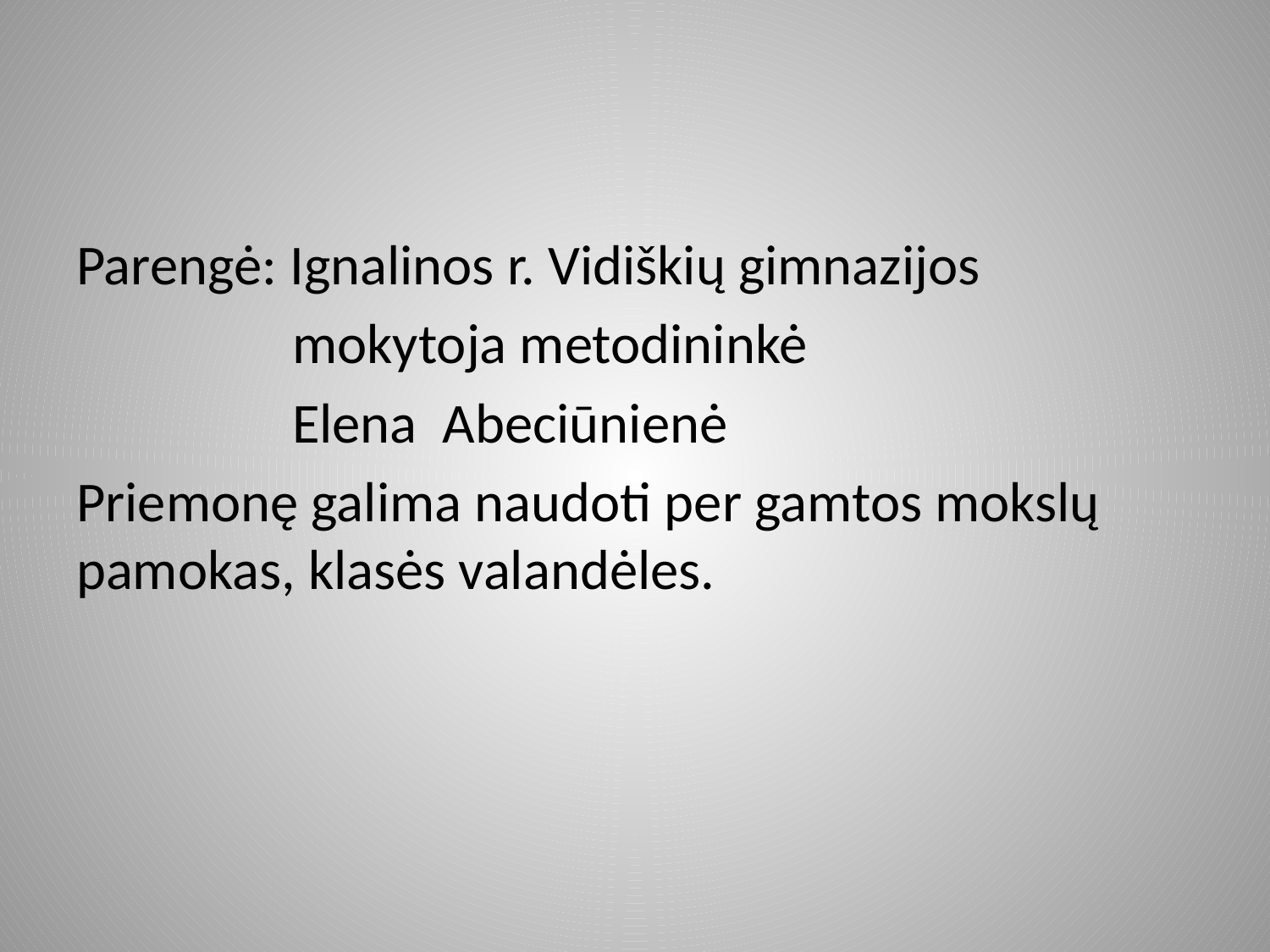

#
Parengė: Ignalinos r. Vidiškių gimnazijos
                 mokytoja metodininkė
                 Elena  Abeciūnienė
Priemonę galima naudoti per gamtos mokslų pamokas, klasės valandėles.